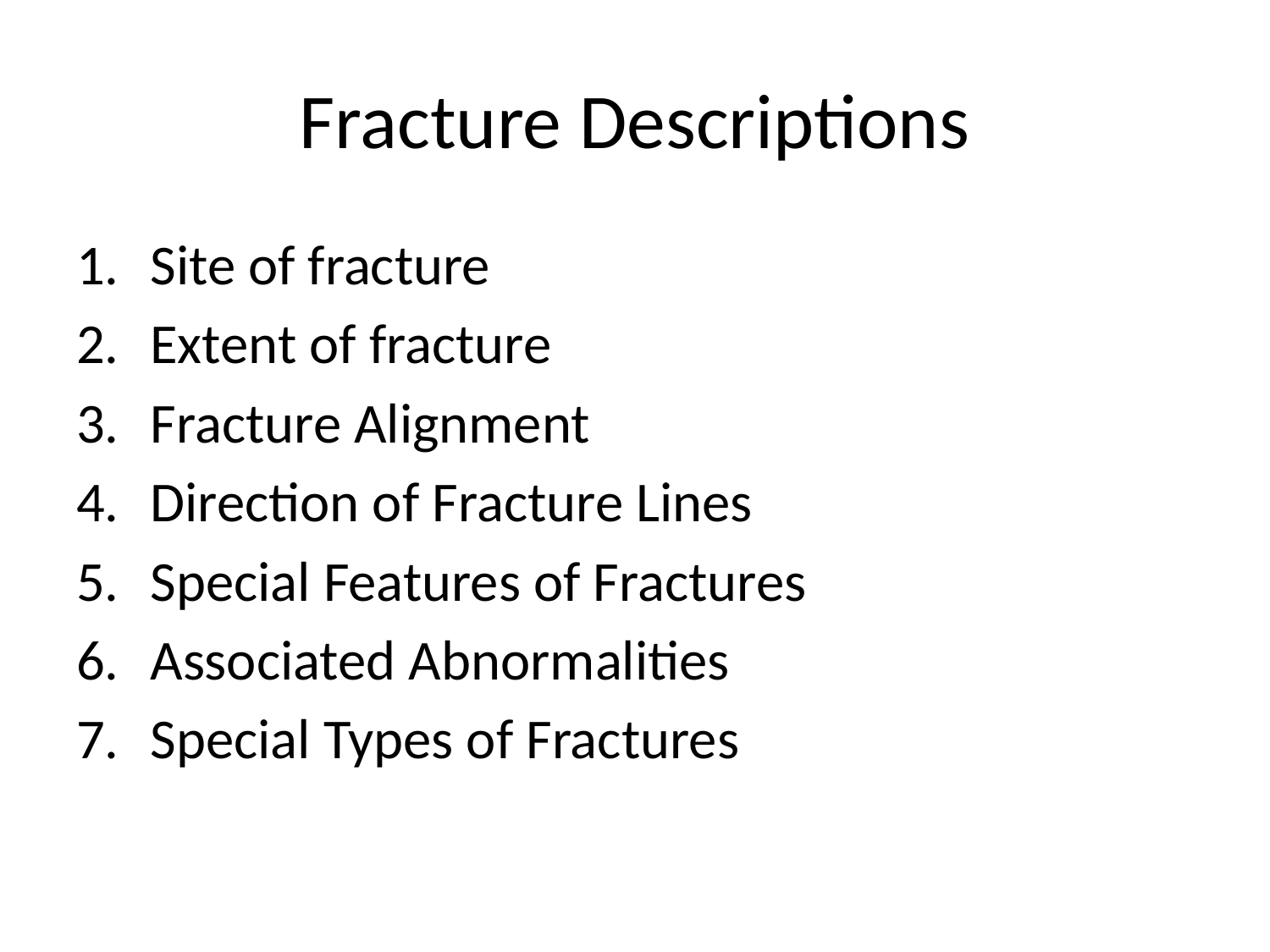

# Fracture Descriptions
Site of fracture
Extent of fracture
Fracture Alignment
Direction of Fracture Lines
Special Features of Fractures
Associated Abnormalities
Special Types of Fractures